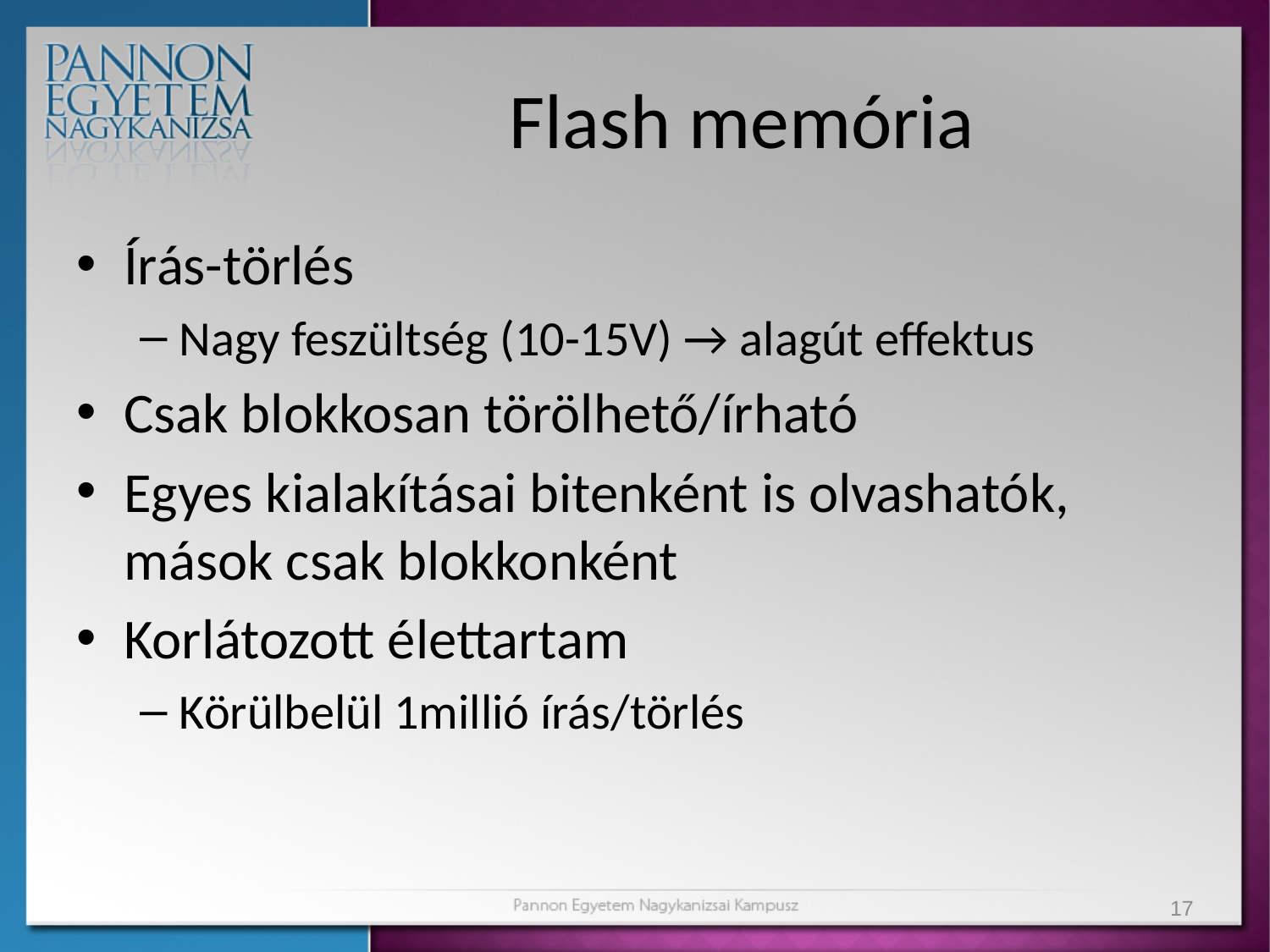

# Flash memória
Írás-törlés
Nagy feszültség (10-15V) → alagút effektus
Csak blokkosan törölhető/írható
Egyes kialakításai bitenként is olvashatók, mások csak blokkonként
Korlátozott élettartam
Körülbelül 1millió írás/törlés
17